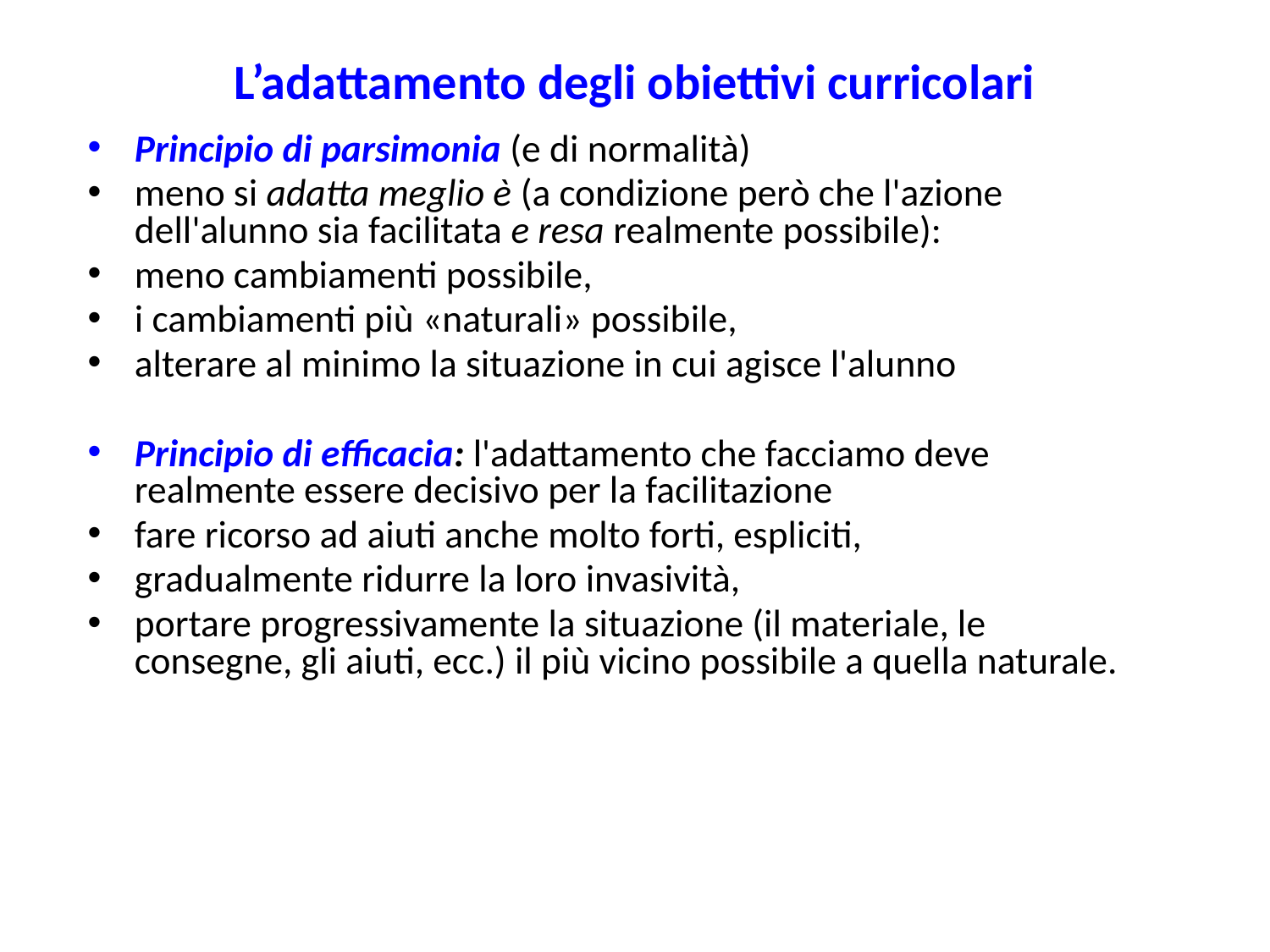

# L’adattamento degli obiettivi curricolari
Principio di parsimonia (e di normalità)
meno si adatta meglio è (a condizione però che l'azione dell'alunno sia facilitata e resa realmente possibile):
meno cambiamenti possibile,
i cambiamenti più «naturali» possibile,
alterare al minimo la situazione in cui agisce l'alunno

Principio di efficacia: l'adattamento che facciamo deve realmente essere decisivo per la facilitazione
fare ricorso ad aiuti anche molto forti, espliciti,
gradualmente ridurre la loro invasività,
portare progressivamente la situazione (il materiale, le consegne, gli aiuti, ecc.) il più vicino possibile a quella naturale.